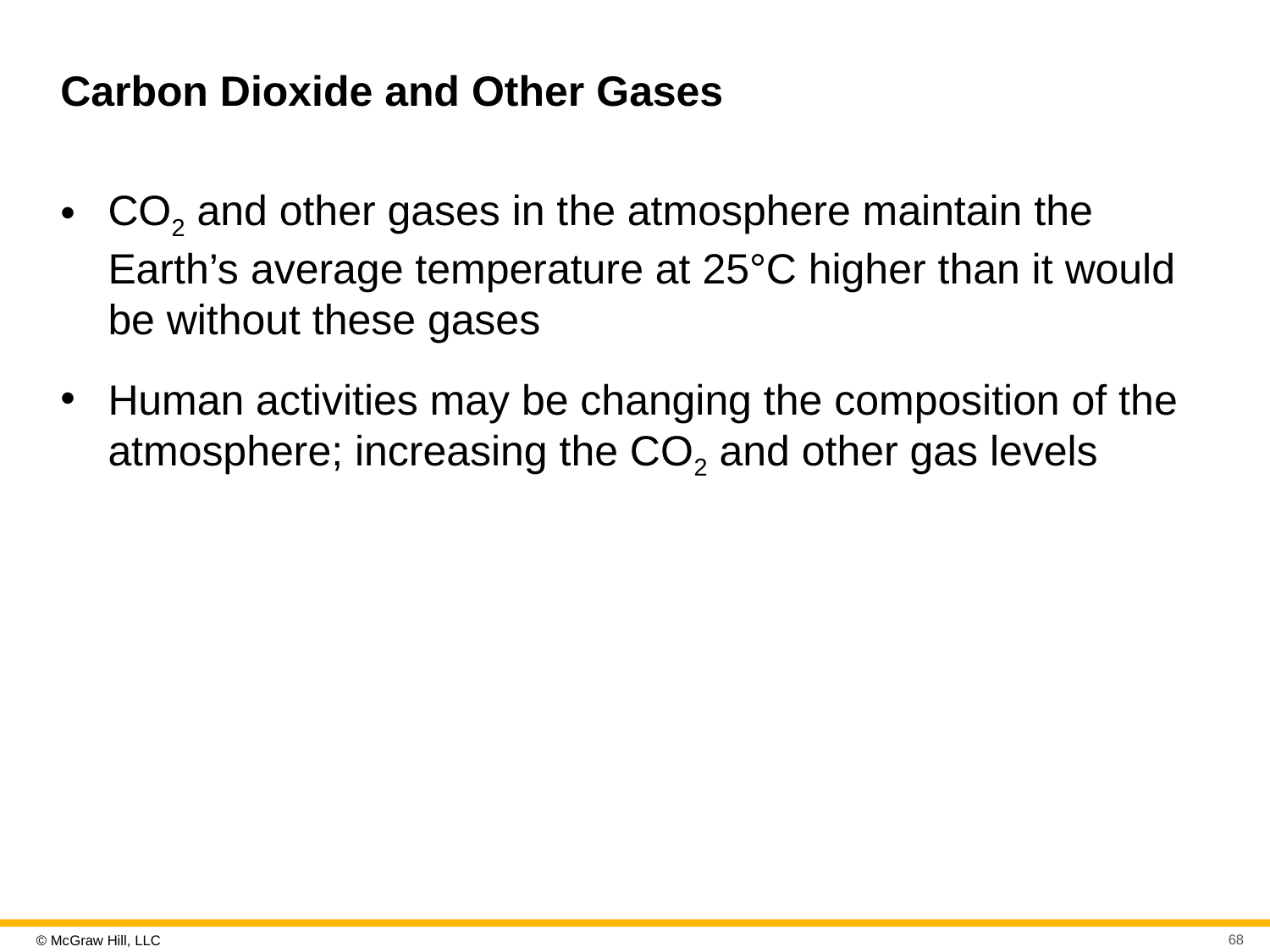

# Carbon Dioxide and Other Gases
CO2 and other gases in the atmosphere maintain the Earth’s average temperature at 25°C higher than it would be without these gases
Human activities may be changing the composition of the atmosphere; increasing the CO2 and other gas levels
68